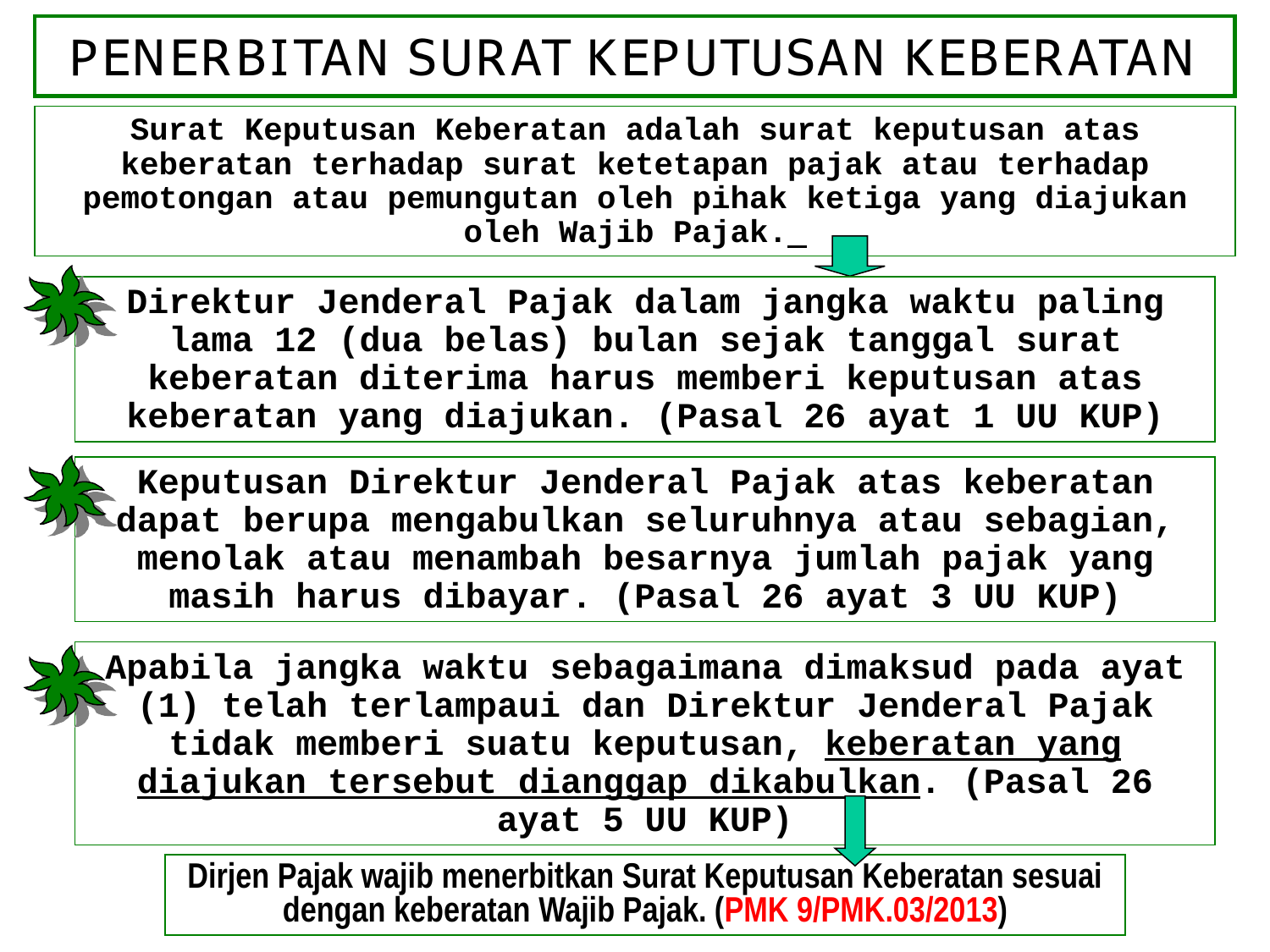

# PENERBITAN SURAT KEPUTUSAN KEBERATAN
Surat Keputusan Keberatan adalah surat keputusan atas keberatan terhadap surat ketetapan pajak atau terhadap pemotongan atau pemungutan oleh pihak ketiga yang diajukan oleh Wajib Pajak.

Direktur Jenderal Pajak dalam jangka waktu paling lama 12 (dua belas) bulan sejak tanggal surat keberatan diterima harus memberi keputusan atas keberatan yang diajukan. (Pasal 26 ayat 1 UU KUP)
Keputusan Direktur Jenderal Pajak atas keberatan dapat berupa mengabulkan seluruhnya atau sebagian, menolak atau menambah besarnya jumlah pajak yang masih harus dibayar. (Pasal 26 ayat 3 UU KUP)

Apabila jangka waktu sebagaimana dimaksud pada ayat (1) telah terlampaui dan Direktur Jenderal Pajak tidak memberi suatu keputusan, keberatan yang diajukan tersebut dianggap dikabulkan. (Pasal 26 ayat 5 UU KUP)

Dirjen Pajak wajib menerbitkan Surat Keputusan Keberatan sesuai dengan keberatan Wajib Pajak. (PMK 9/PMK.03/2013)